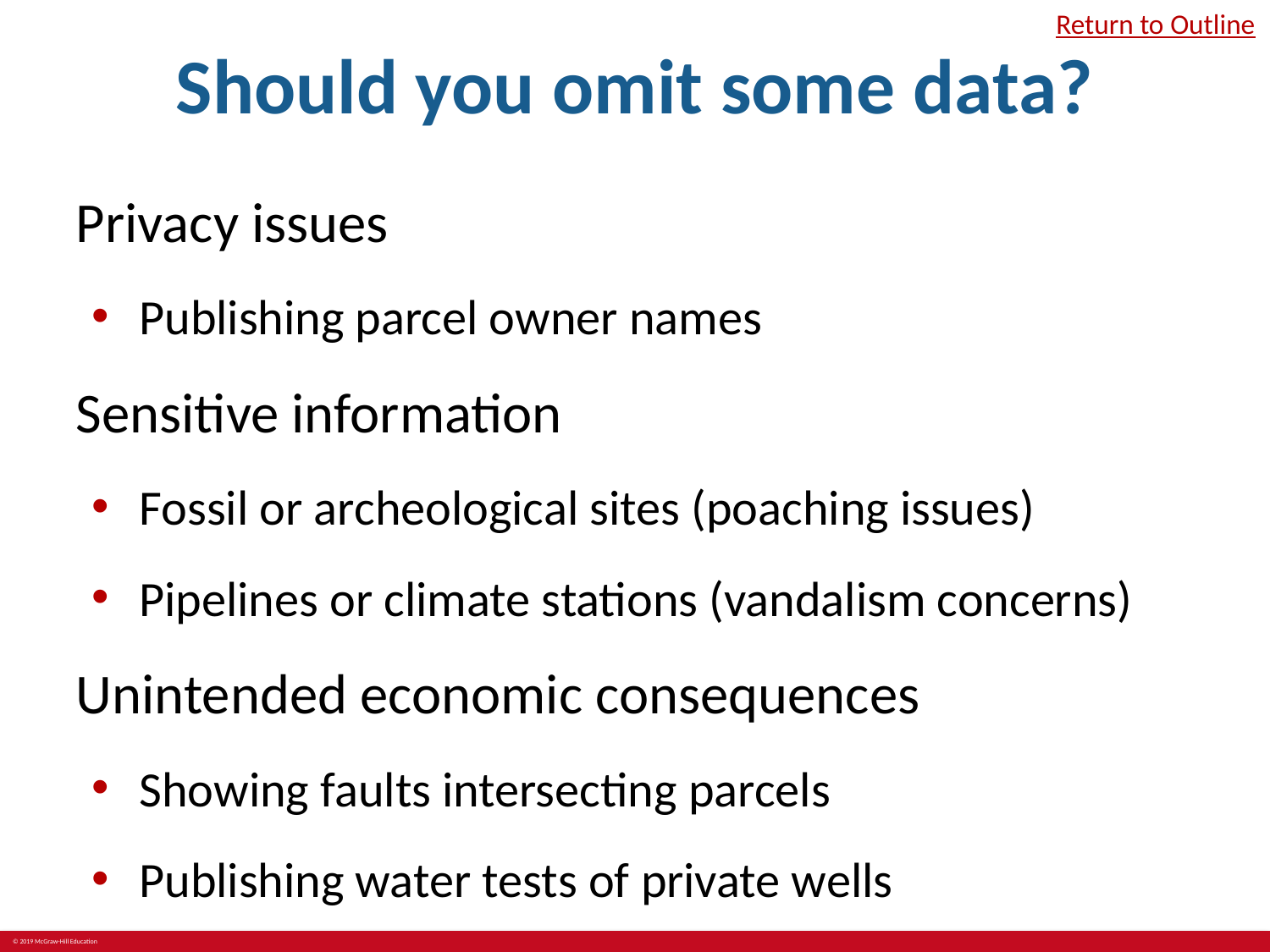

# Should you omit some data?
Return to Outline
Privacy issues
Publishing parcel owner names
Sensitive information
Fossil or archeological sites (poaching issues)
Pipelines or climate stations (vandalism concerns)
Unintended economic consequences
Showing faults intersecting parcels
Publishing water tests of private wells